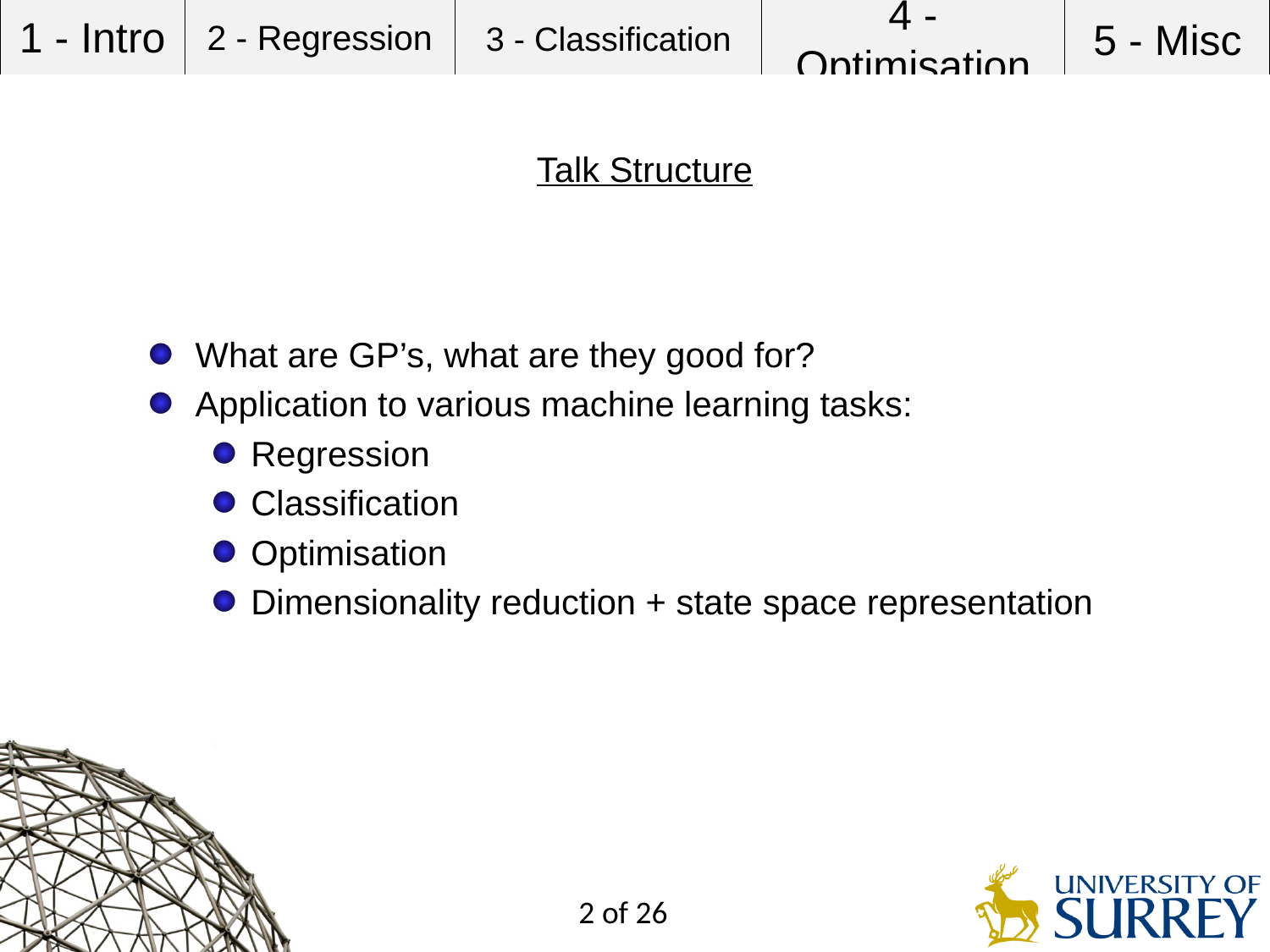

Talk Structure
What are GP’s, what are they good for?
Application to various machine learning tasks:
Regression
Classification
Optimisation
Dimensionality reduction + state space representation
2 of 26